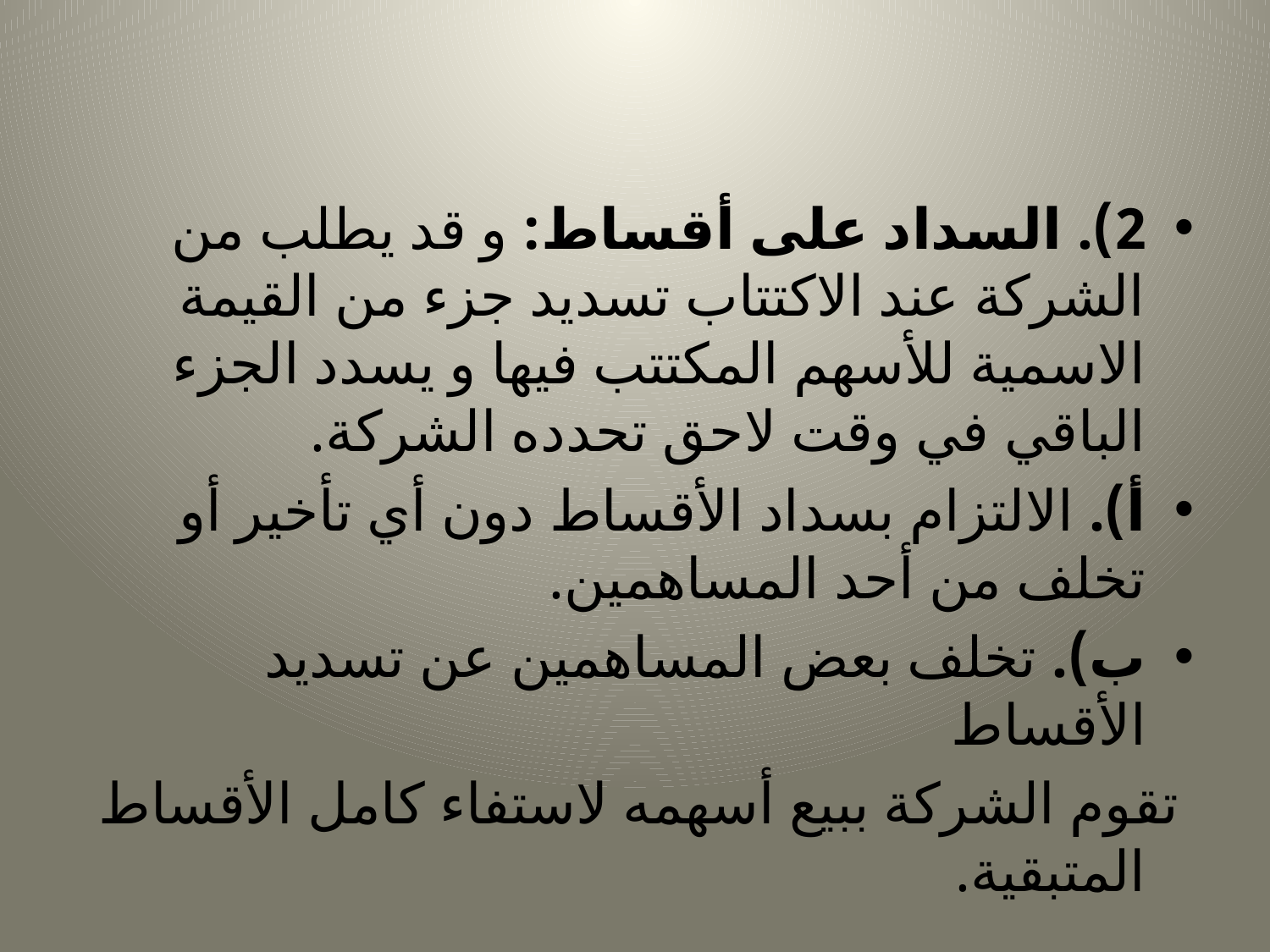

#
2). السداد على أقساط: و قد يطلب من الشركة عند الاكتتاب تسديد جزء من القيمة الاسمية للأسهم المكتتب فيها و يسدد الجزء الباقي في وقت لاحق تحدده الشركة.
أ). الالتزام بسداد الأقساط دون أي تأخير أو تخلف من أحد المساهمين.
ب). تخلف بعض المساهمين عن تسديد الأقساط
 تقوم الشركة ببيع أسهمه لاستفاء كامل الأقساط المتبقية.